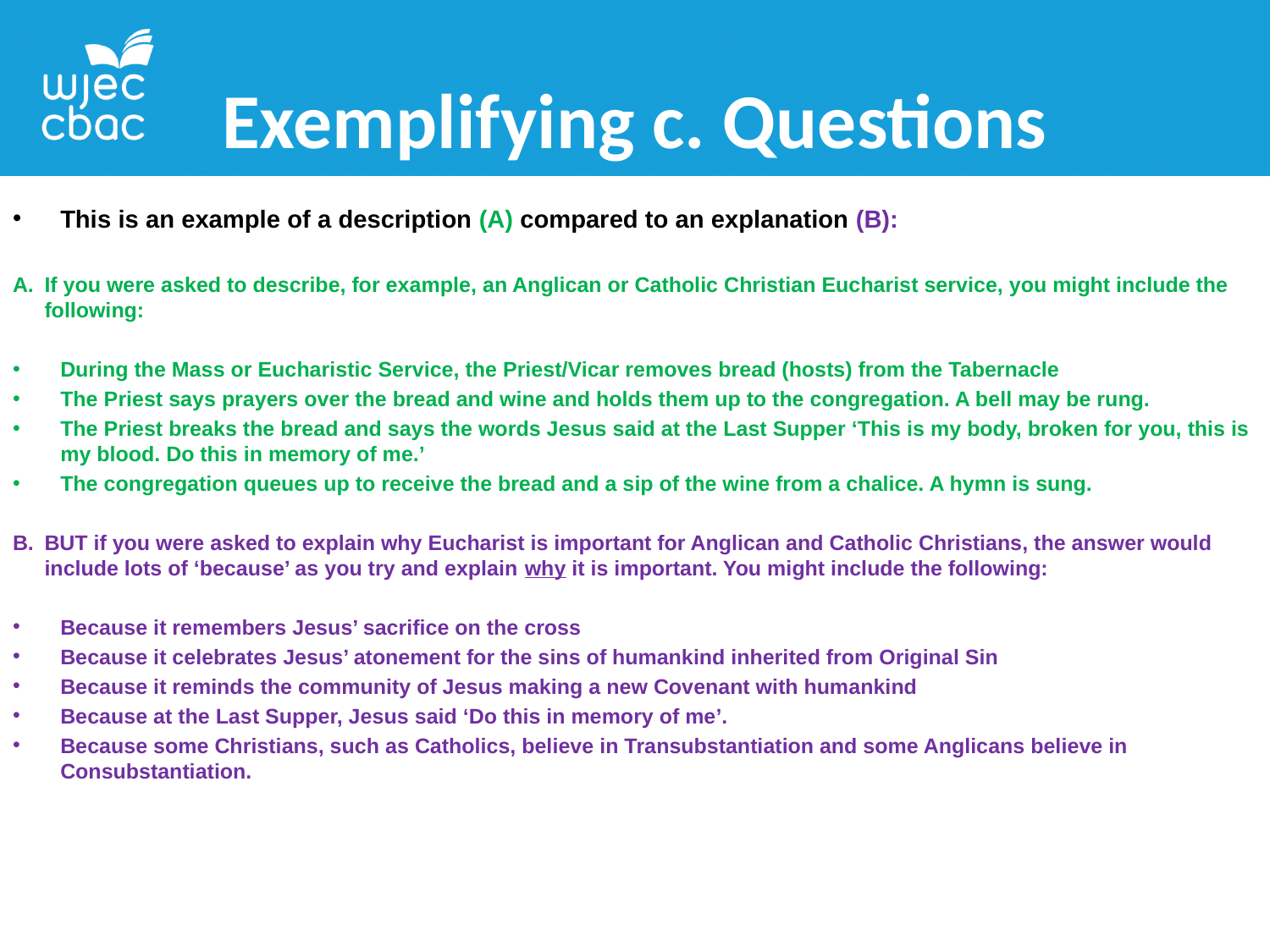

# Exemplifying c. Questions
This is an example of a description (A) compared to an explanation (B):

If you were asked to describe, for example, an Anglican or Catholic Christian Eucharist service, you might include the following:

During the Mass or Eucharistic Service, the Priest/Vicar removes bread (hosts) from the Tabernacle
The Priest says prayers over the bread and wine and holds them up to the congregation. A bell may be rung.
The Priest breaks the bread and says the words Jesus said at the Last Supper ‘This is my body, broken for you, this is my blood. Do this in memory of me.’
The congregation queues up to receive the bread and a sip of the wine from a chalice. A hymn is sung.

BUT if you were asked to explain why Eucharist is important for Anglican and Catholic Christians, the answer would include lots of ‘because’ as you try and explain why it is important. You might include the following:

Because it remembers Jesus’ sacrifice on the cross
Because it celebrates Jesus’ atonement for the sins of humankind inherited from Original Sin
Because it reminds the community of Jesus making a new Covenant with humankind
Because at the Last Supper, Jesus said ‘Do this in memory of me’.
Because some Christians, such as Catholics, believe in Transubstantiation and some Anglicans believe in Consubstantiation.

Exemplifying b. Questions